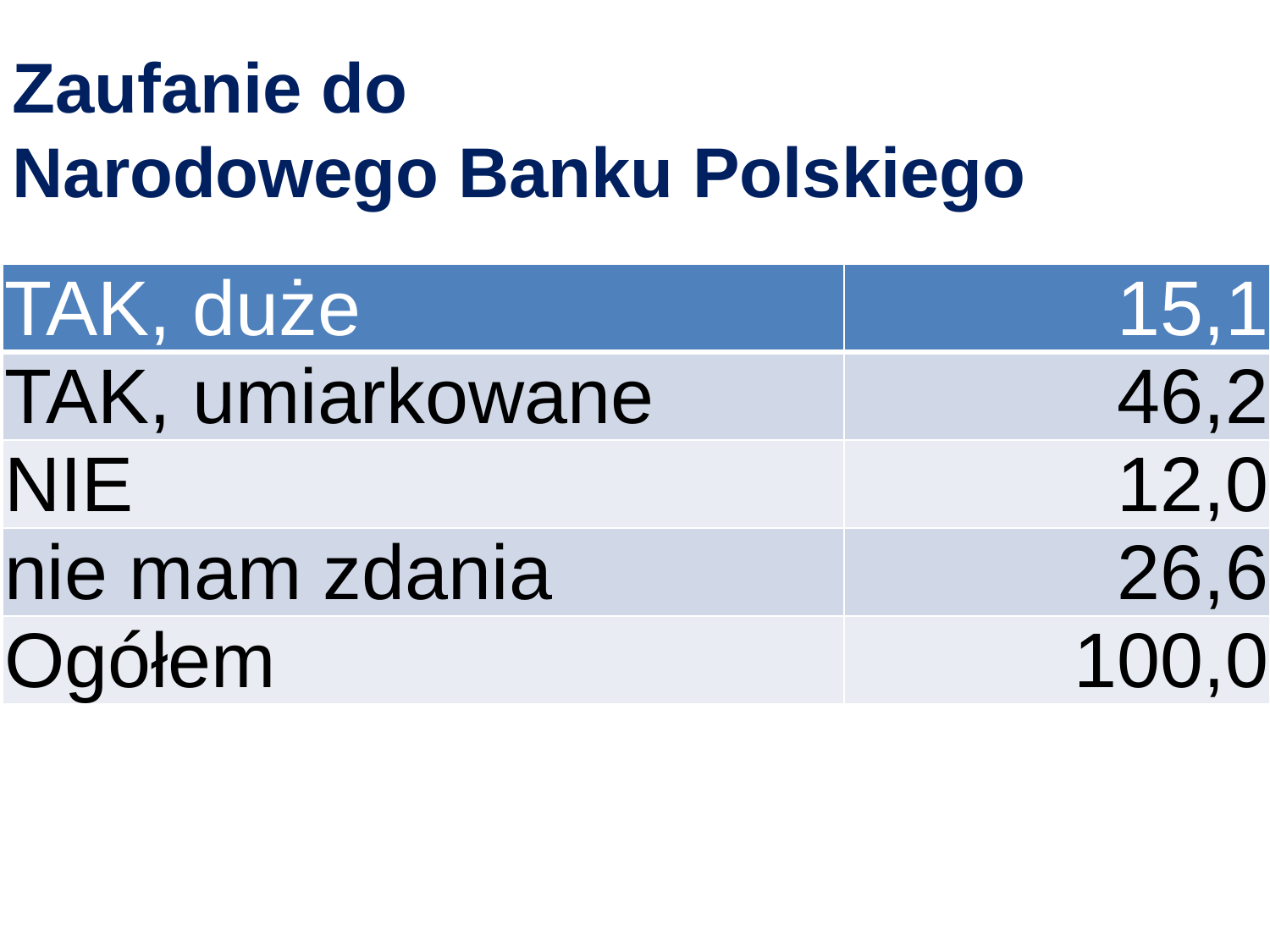

Zaufanie do
Narodowego Banku Polskiego
| TAK, duże | 15,1 |
| --- | --- |
| TAK, umiarkowane | 46,2 |
| NIE | 12,0 |
| nie mam zdania | 26,6 |
| Ogółem | 100,0 |